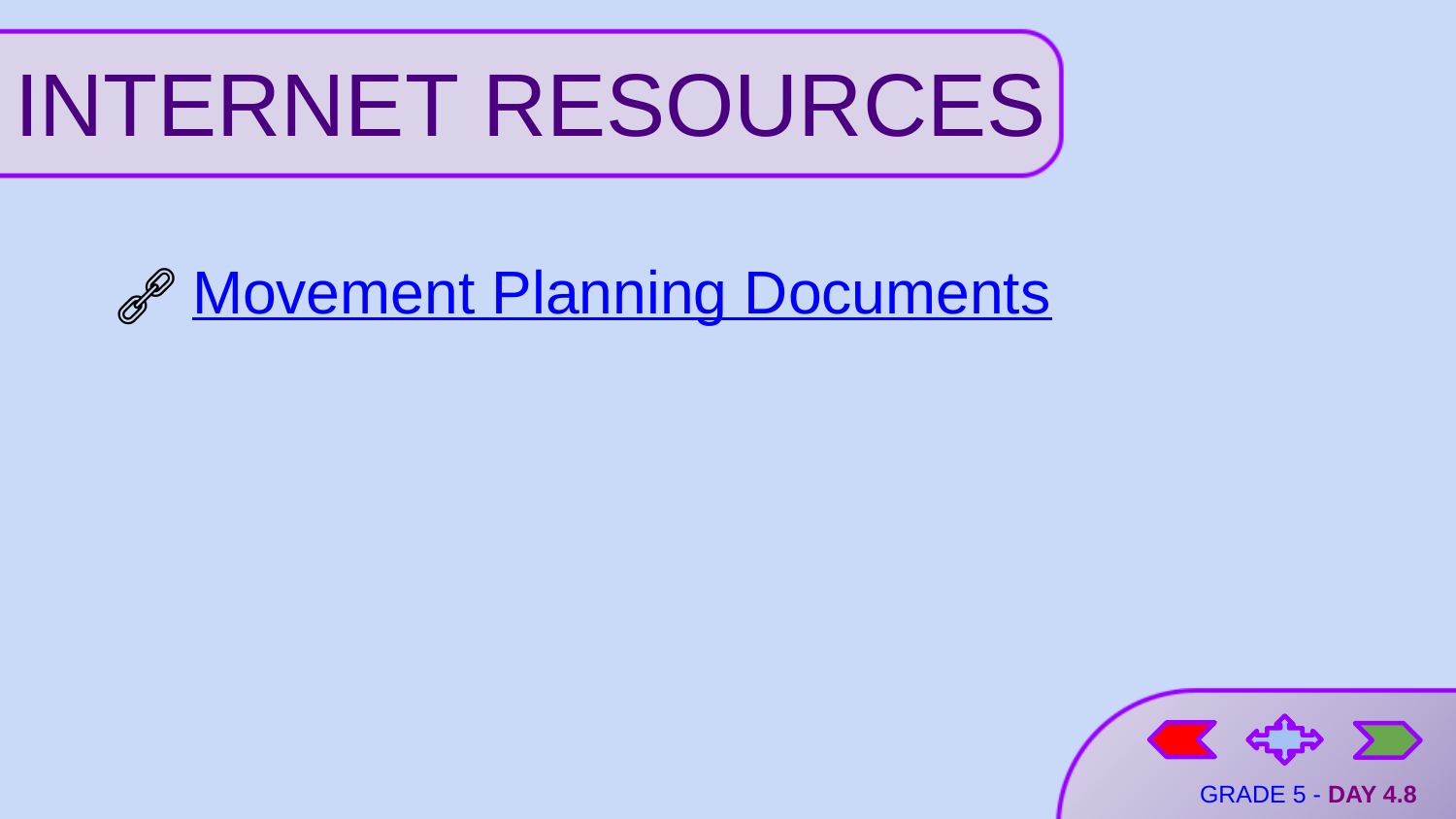

# INTERNET RESOURCES
🔗 Movement Planning Documents

GRADE 5 - DAY 4.8